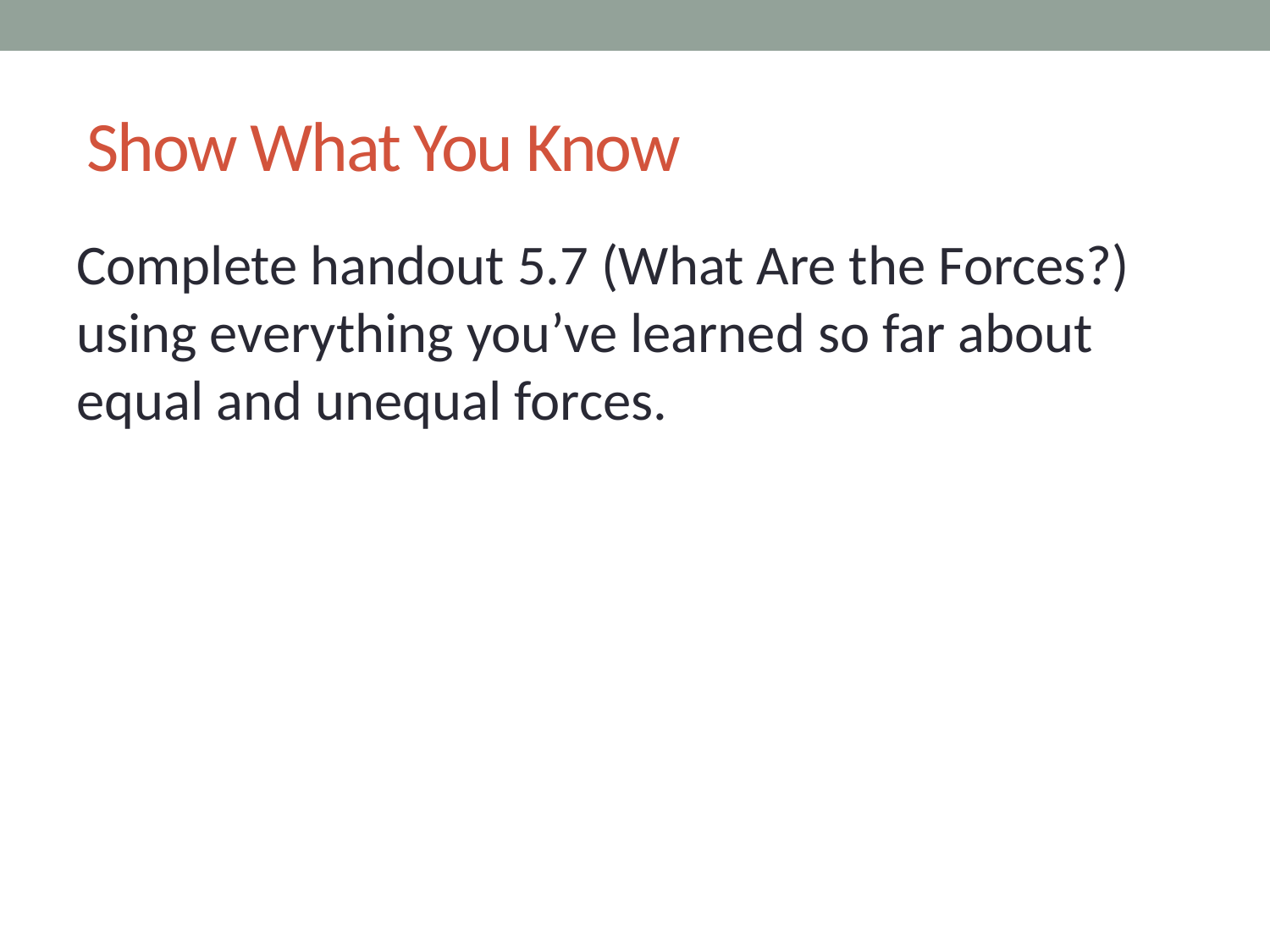

# Show What You Know
Complete handout 5.7 (What Are the Forces?) using everything you’ve learned so far about equal and unequal forces.